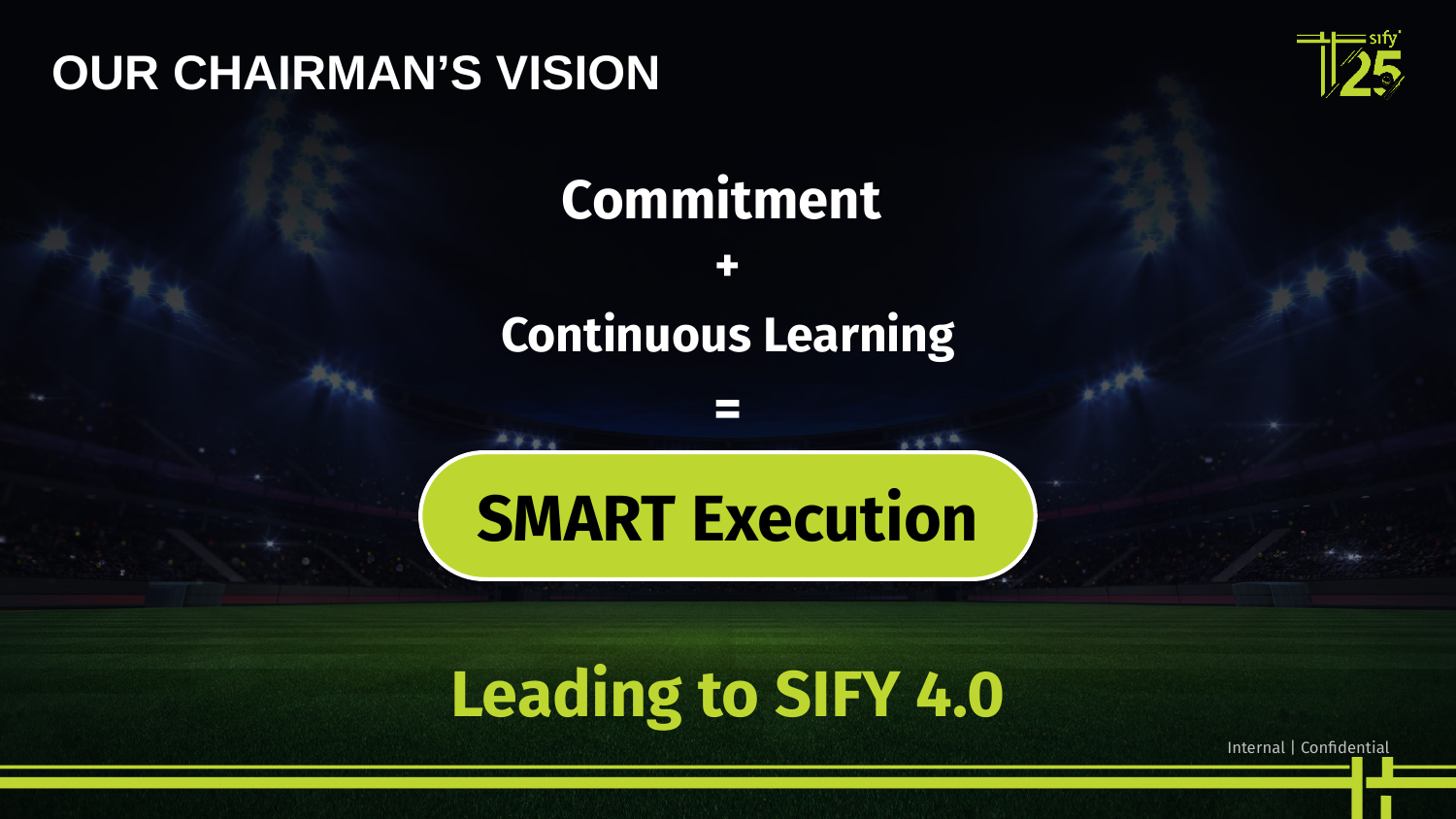

# Our Chairman’s Vision
Commitment
+
Continuous Learning
=

SMART Execution
Leading to SIFY 4.0
Internal | Confidential